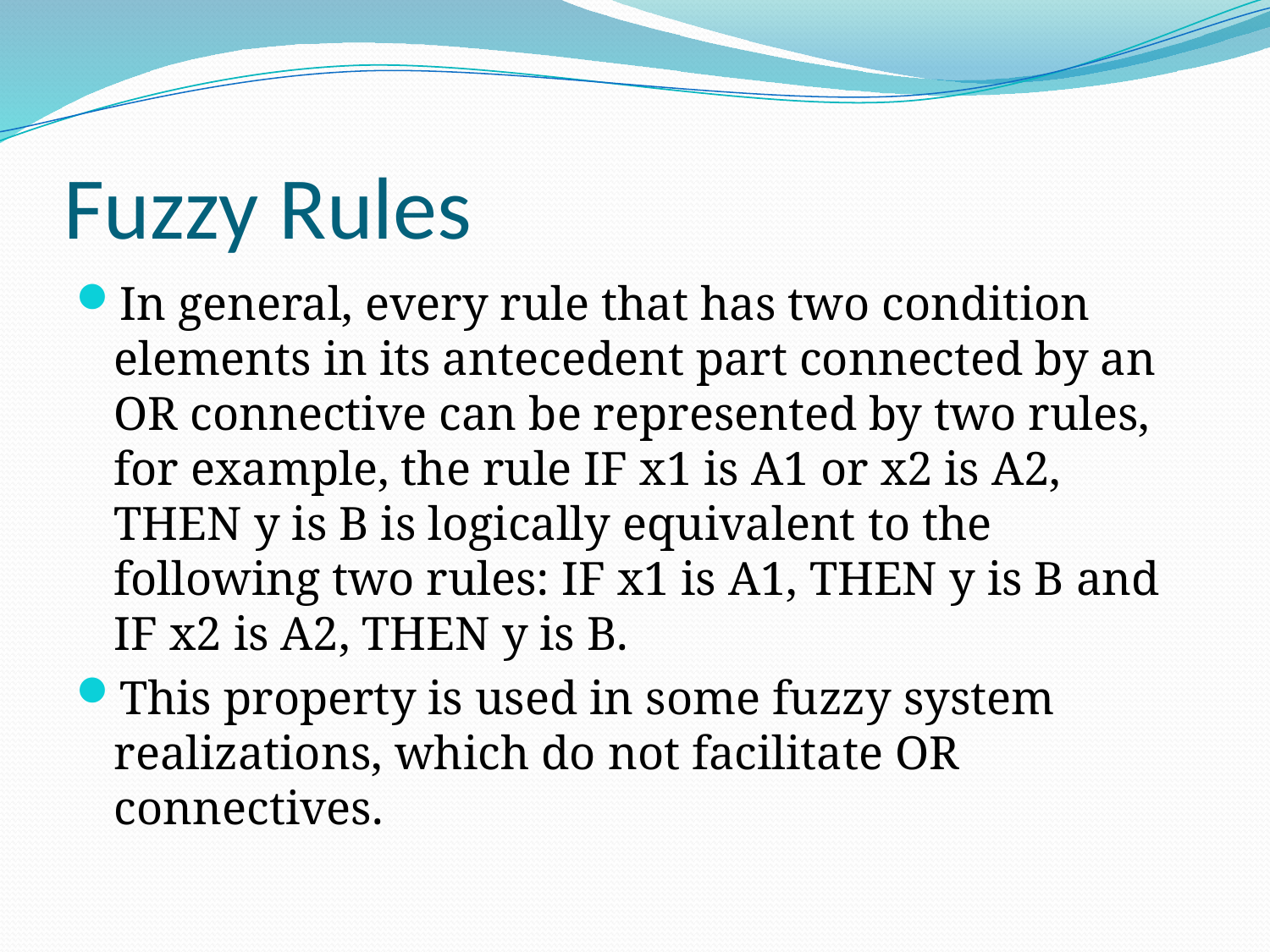

# Fuzzy Rules
In general, every rule that has two condition elements in its antecedent part connected by an OR connective can be represented by two rules, for example, the rule IF x1 is A1 or x2 is A2, THEN y is B is logically equivalent to the following two rules: IF x1 is A1, THEN y is B and IF x2 is A2, THEN y is B.
This property is used in some fuzzy system realizations, which do not facilitate OR connectives.